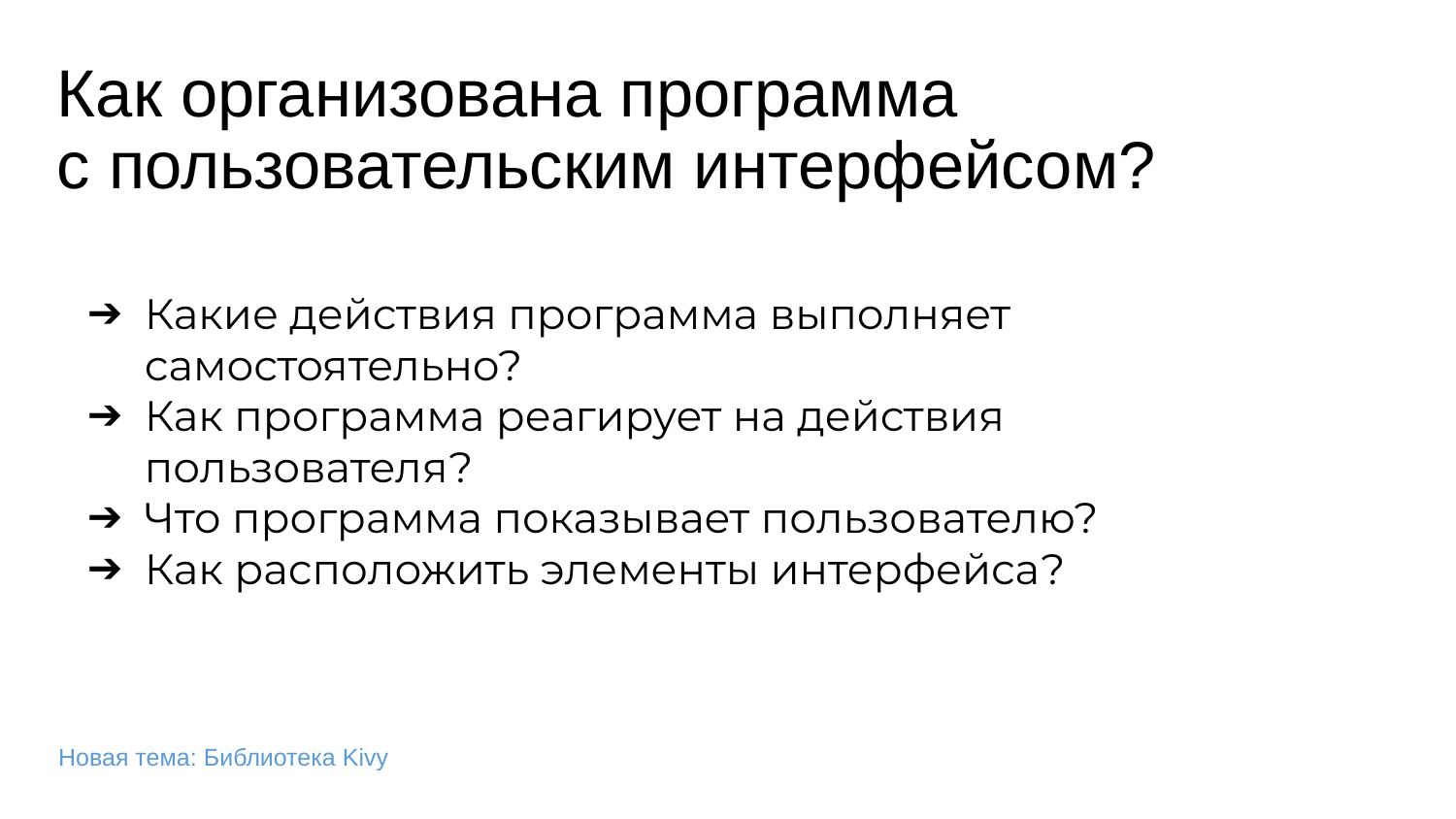

Как организована программа
с пользовательским интерфейсом?

Какие действия программа выполняет самостоятельно?
Как программа реагирует на действия пользователя?
Что программа показывает пользователю?
Как расположить элементы интерфейса?
Новая тема: Библиотека Kivy